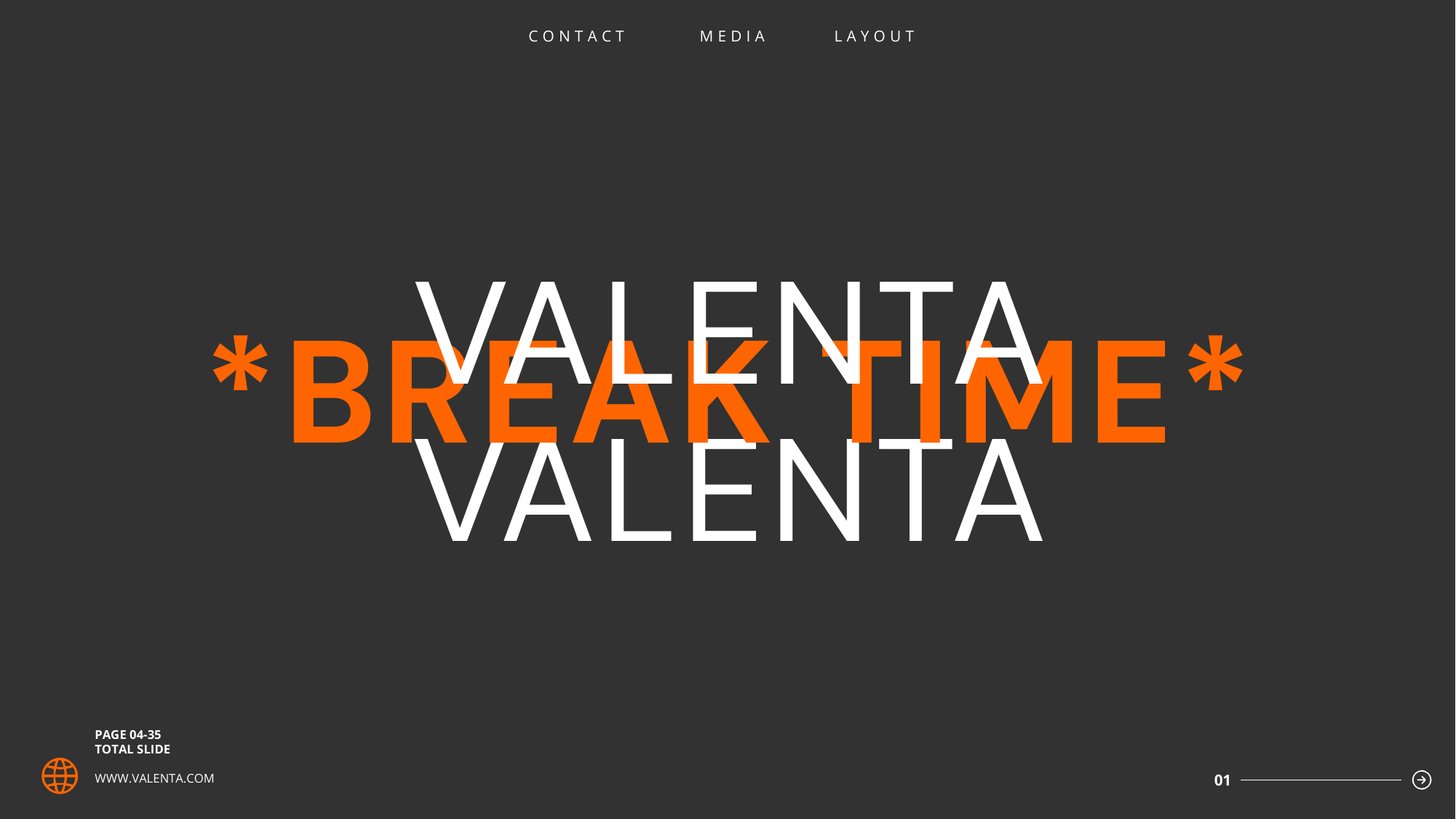

CONTACT
MEDIA
LAYOUT
VALENTA
*BREAK TIME*

VALENTA
PAGE 04-35
TOTAL SLIDE

WWW.VALENTA.COM
01